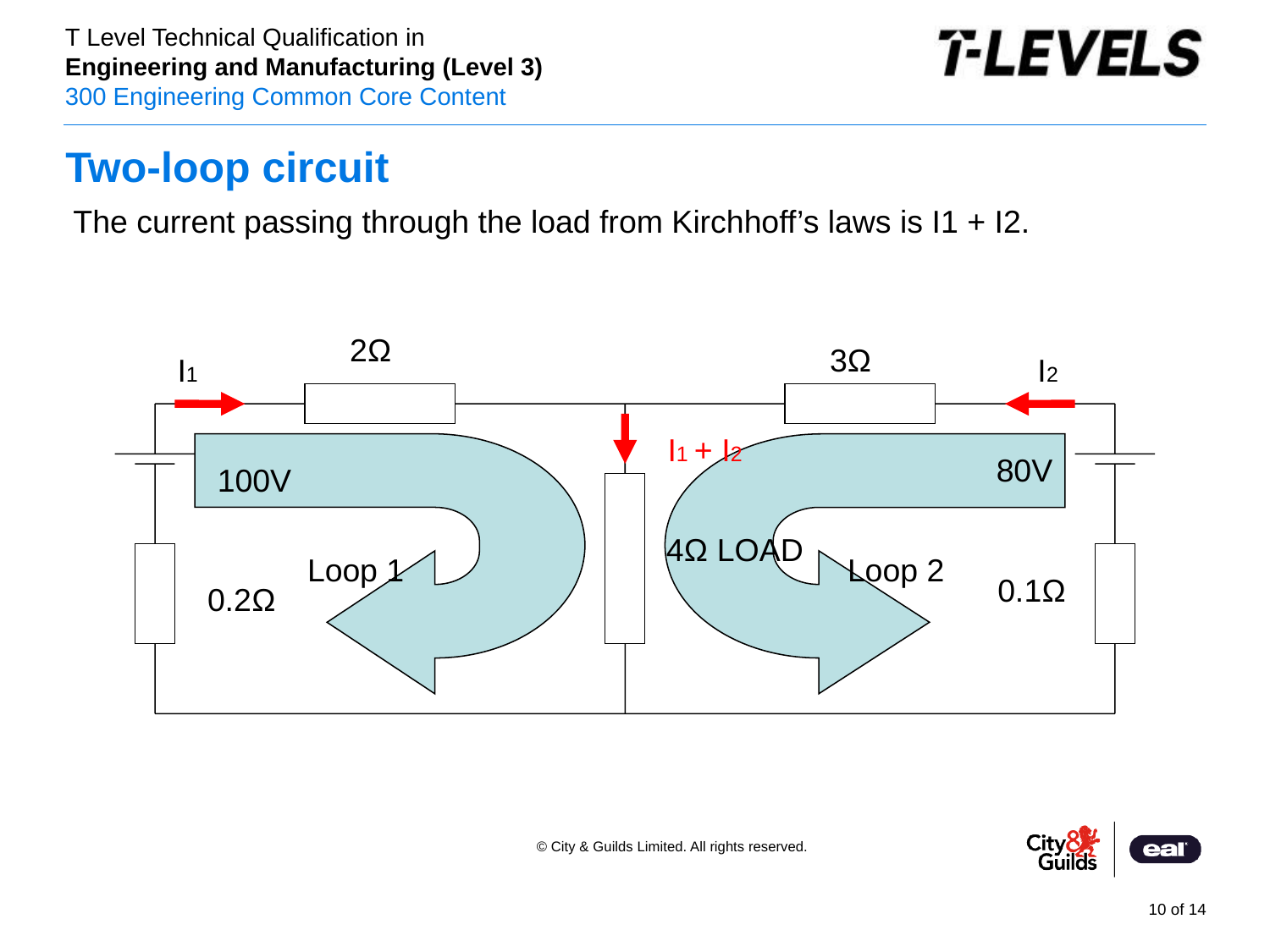

Two-loop circuit
The current passing through the load from Kirchhoff’s laws is I1 + I2.

       2Ω
       3Ω
I1
I2

I1 + I2
          80V

100V

 4Ω LOAD

Loop 1
Loop 2

0.1Ω
0.2Ω